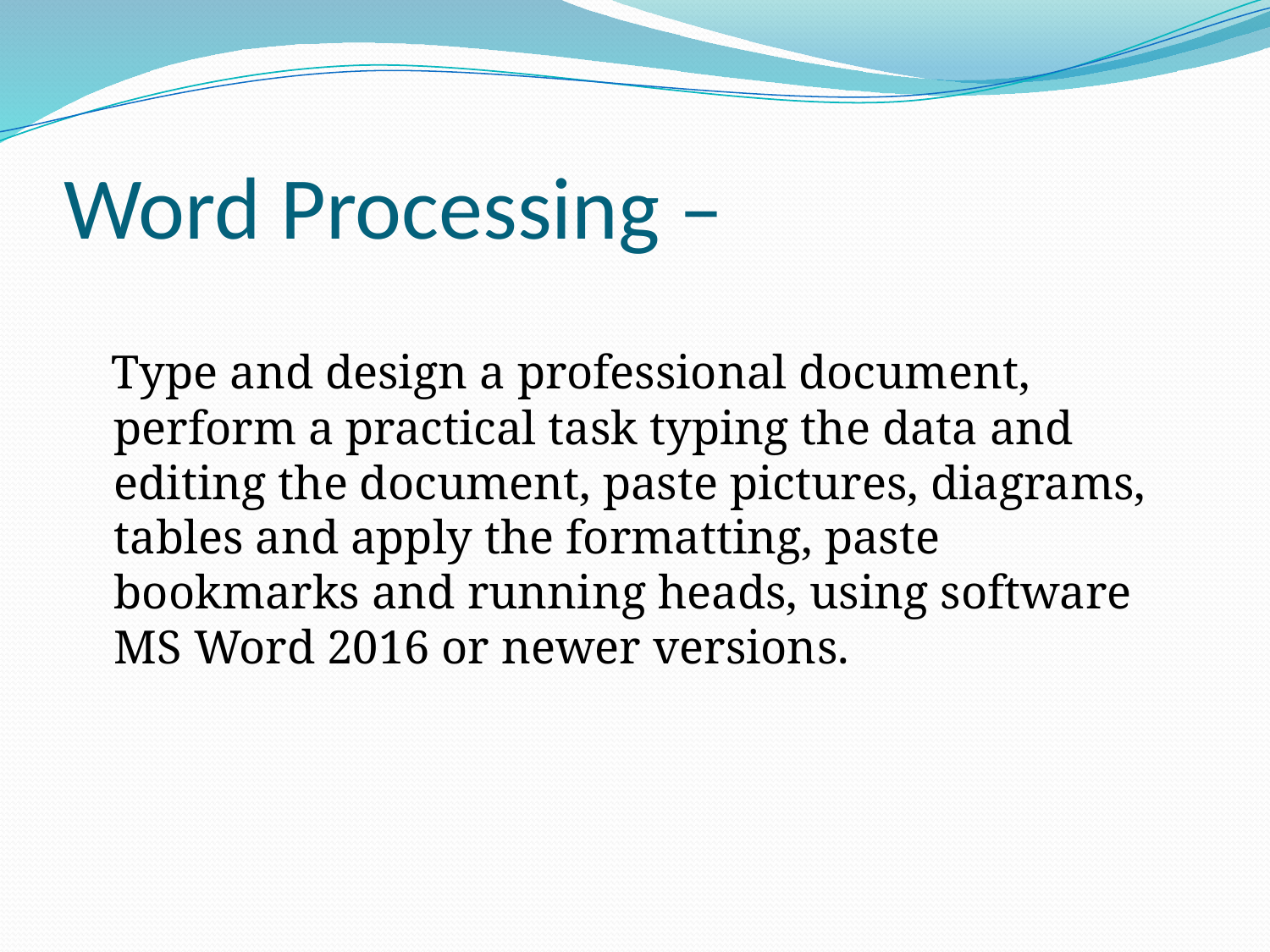

# Word Processing –
   Type and design a professional document, perform a practical task typing the data and editing the document, paste pictures, diagrams, tables and apply the formatting, paste bookmarks and running heads, using software MS Word 2016 or newer versions.